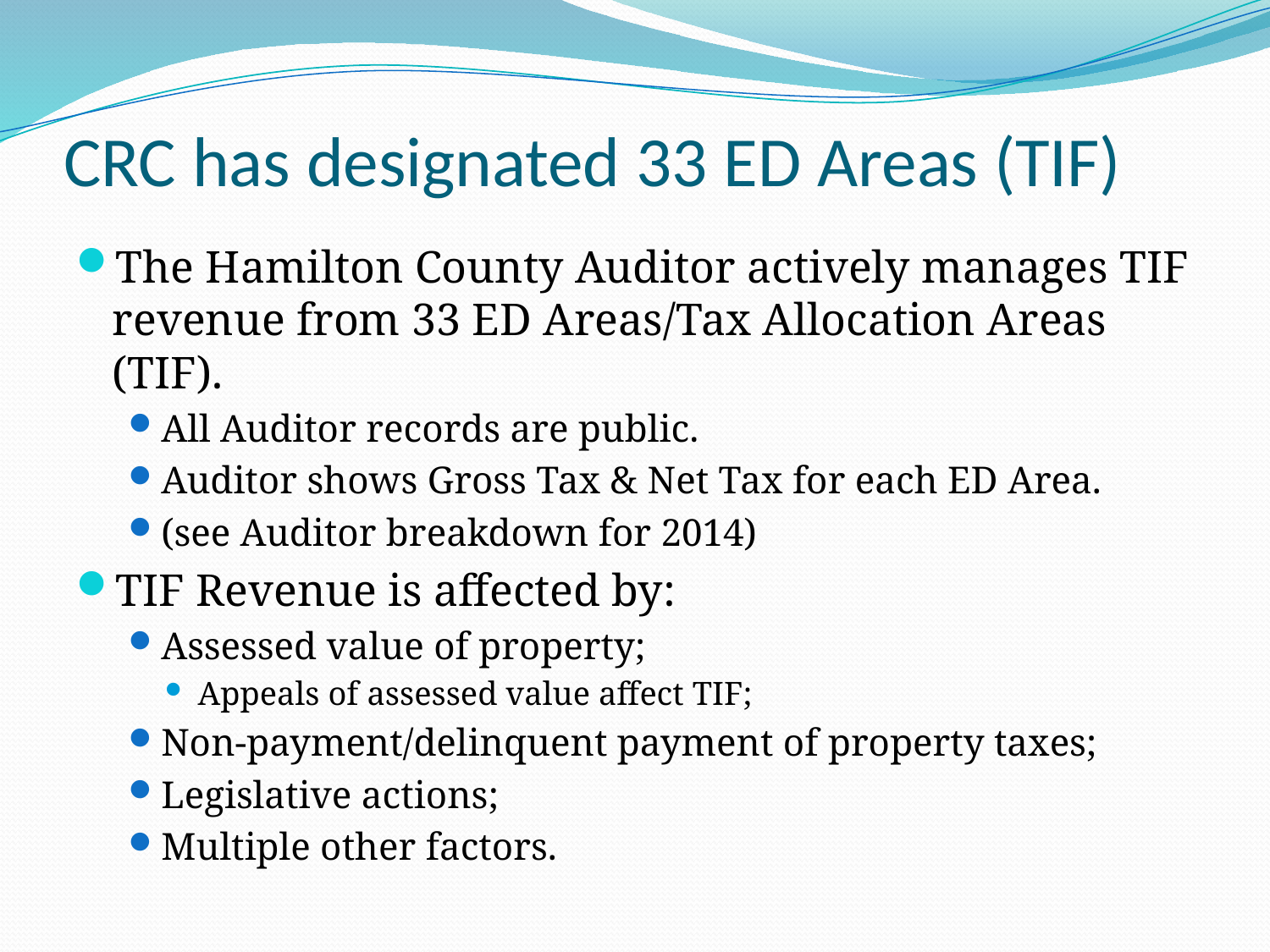

# CRC has designated 33 ED Areas (TIF)
The Hamilton County Auditor actively manages TIF revenue from 33 ED Areas/Tax Allocation Areas (TIF).
All Auditor records are public.
Auditor shows Gross Tax & Net Tax for each ED Area.
(see Auditor breakdown for 2014)
TIF Revenue is affected by:
Assessed value of property;
Appeals of assessed value affect TIF;
Non-payment/delinquent payment of property taxes;
Legislative actions;
Multiple other factors.